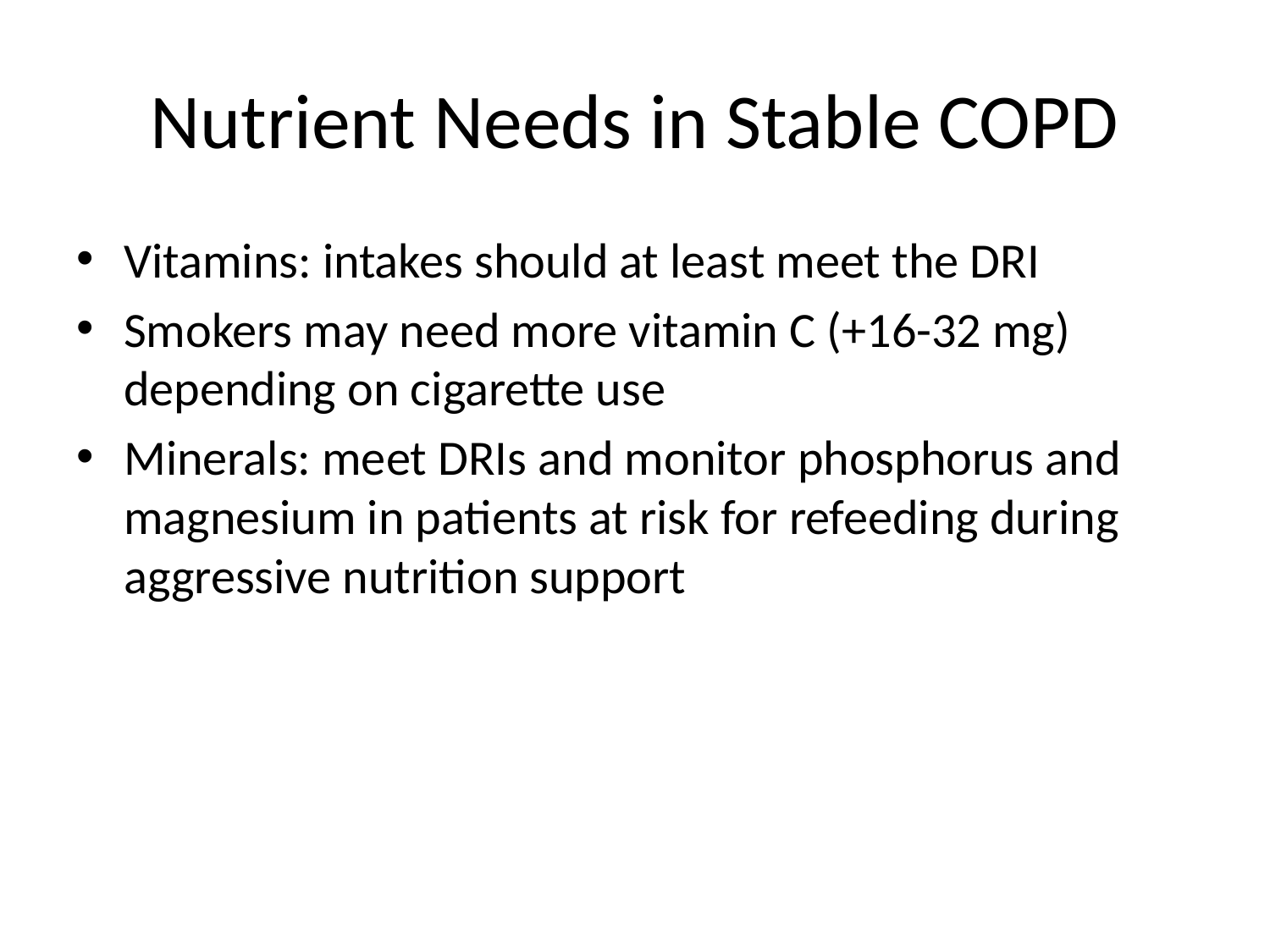

# Nutrient Needs in Stable COPD
Vitamins: intakes should at least meet the DRI
Smokers may need more vitamin C (+16-32 mg) depending on cigarette use
Minerals: meet DRIs and monitor phosphorus and magnesium in patients at risk for refeeding during aggressive nutrition support